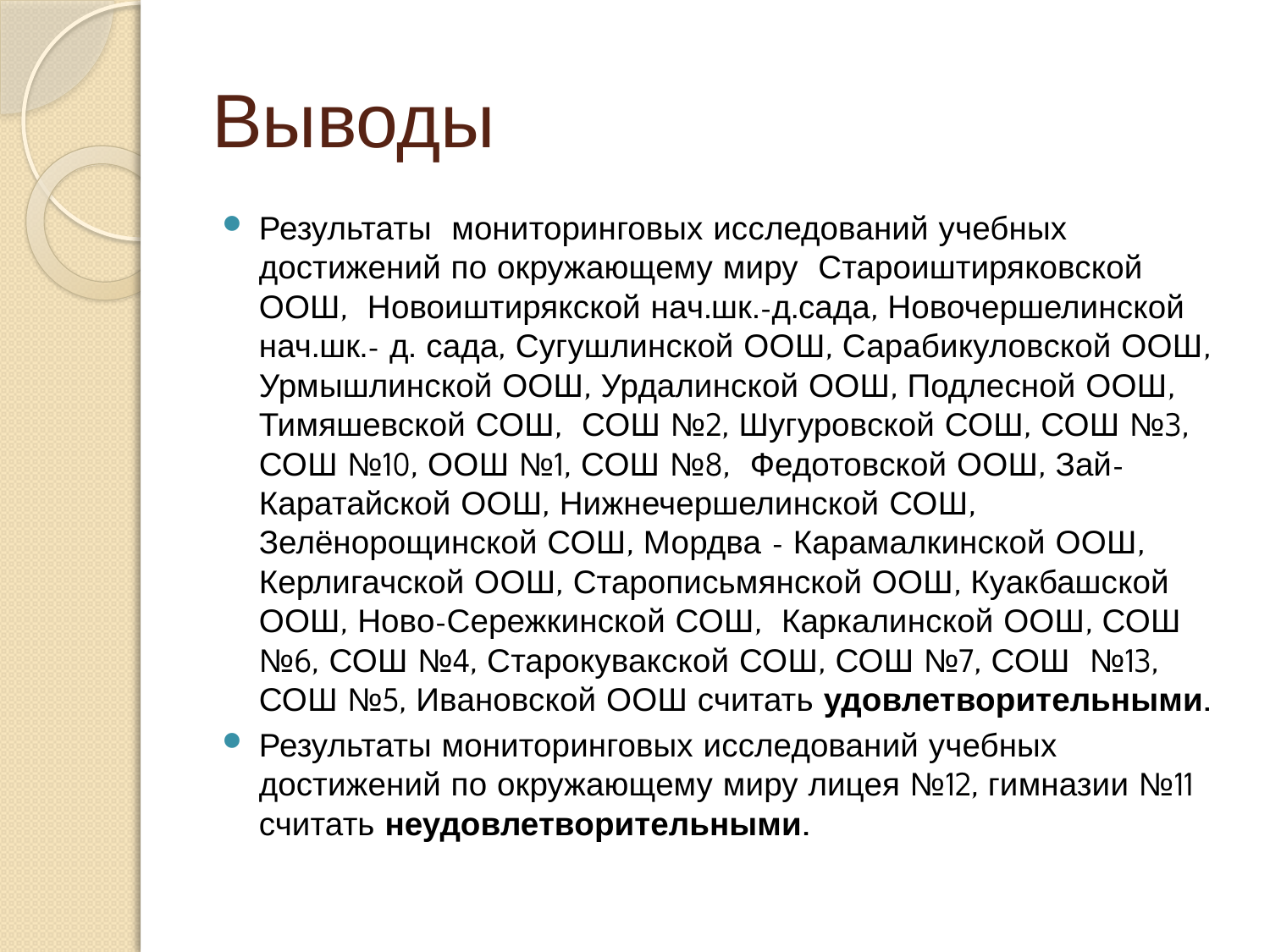

# Выводы
Результаты  мониторинговых исследований учебных достижений по окружающему миру  Староиштиряковской ООШ,  Новоиштирякской нач.шк.-д.сада, Новочершелинской нач.шк.- д. сада, Сугушлинской ООШ, Сарабикуловской ООШ, Урмышлинской ООШ, Урдалинской ООШ, Подлесной ООШ,  Тимяшевской СОШ,  СОШ №2, Шугуровской СОШ, СОШ №3, СОШ №10, ООШ №1, СОШ №8,  Федотовской ООШ, Зай-Каратайской ООШ, Нижнечершелинской СОШ, Зелёнорощинской СОШ, Мордва - Карамалкинской ООШ, Керлигачской ООШ, Старописьмянской ООШ, Куакбашской ООШ, Ново-Сережкинской СОШ,  Каркалинской ООШ, СОШ №6, СОШ №4, Старокувакской СОШ, СОШ №7, СОШ  №13, СОШ №5, Ивановской ООШ считать удовлетворительными.
Результаты мониторинговых исследований учебных достижений по окружающему миру лицея №12, гимназии №11 считать неудовлетворительными.